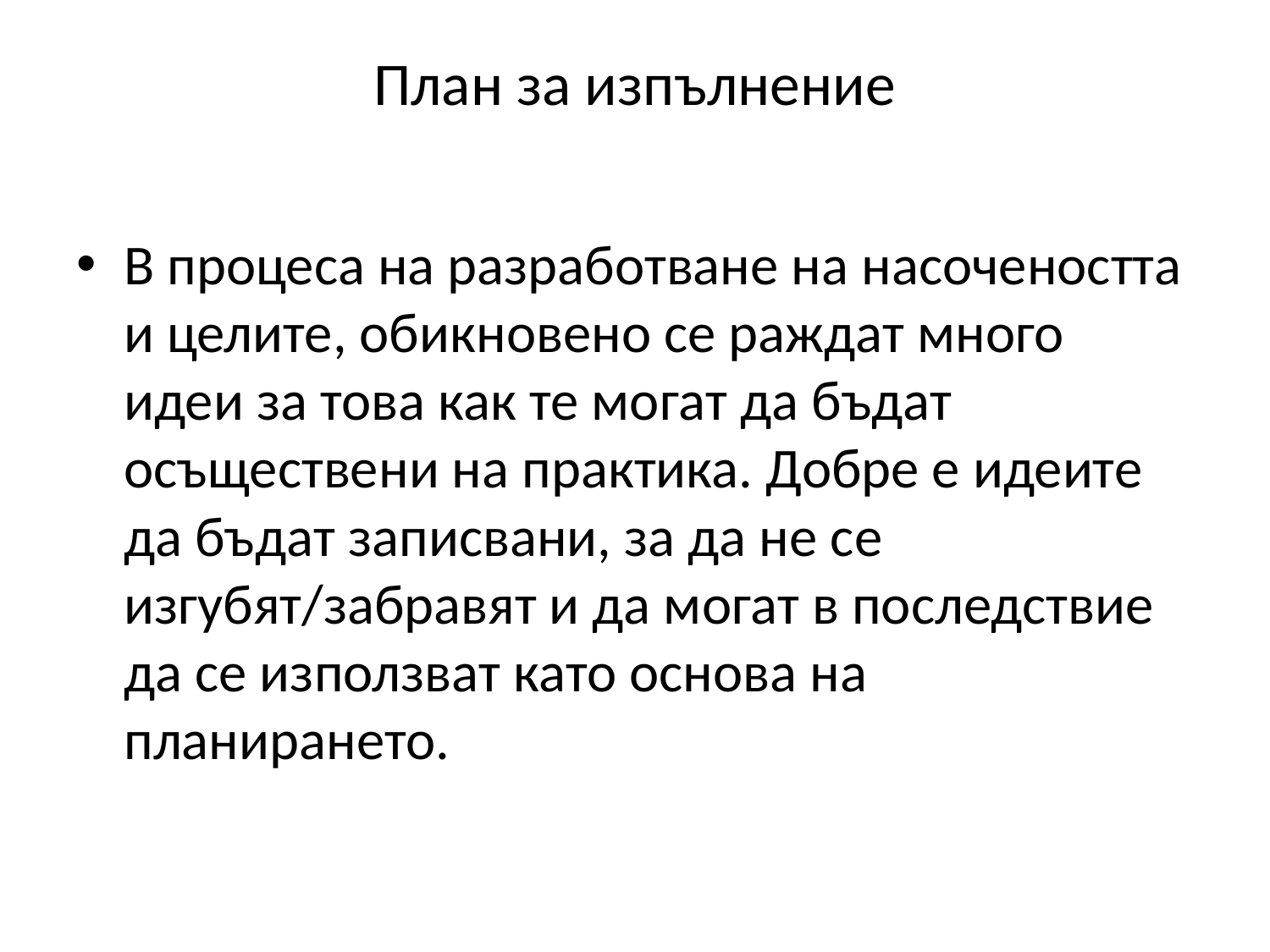

# План за изпълнение
В процеса на разработване на насочеността и целите, обикновено се раждат много идеи за това как те могат да бъдат осъществени на практика. Добре е идеите да бъдат записвани, за да не се изгубят/забравят и да могат в последствие да се използват като основа на планирането.